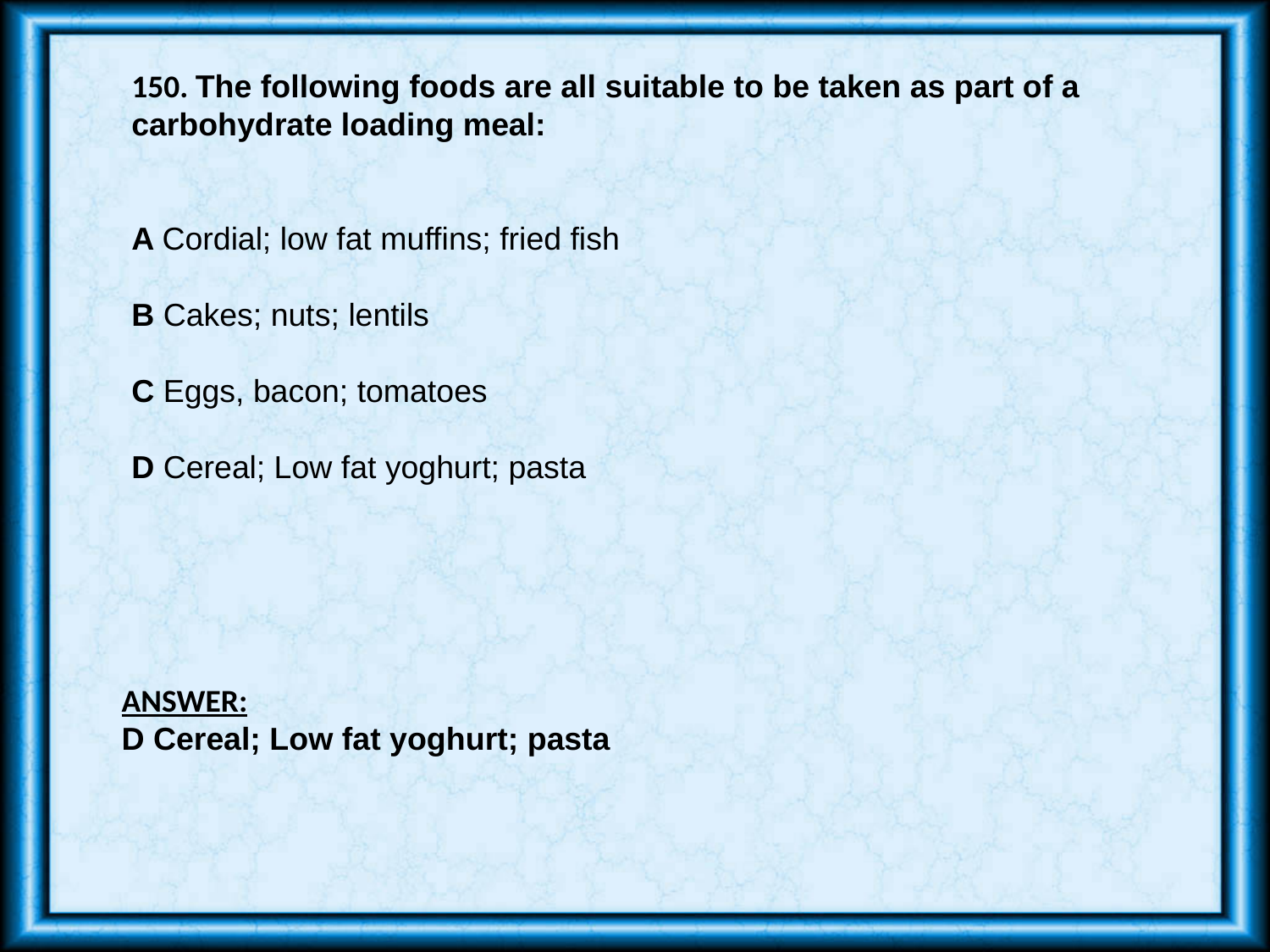

150. The following foods are all suitable to be taken as part of a carbohydrate loading meal:

A Cordial; low fat muffins; fried fish

B Cakes; nuts; lentils

C Eggs, bacon; tomatoes

D Cereal; Low fat yoghurt; pasta

ANSWER:
D Cereal; Low fat yoghurt; pasta